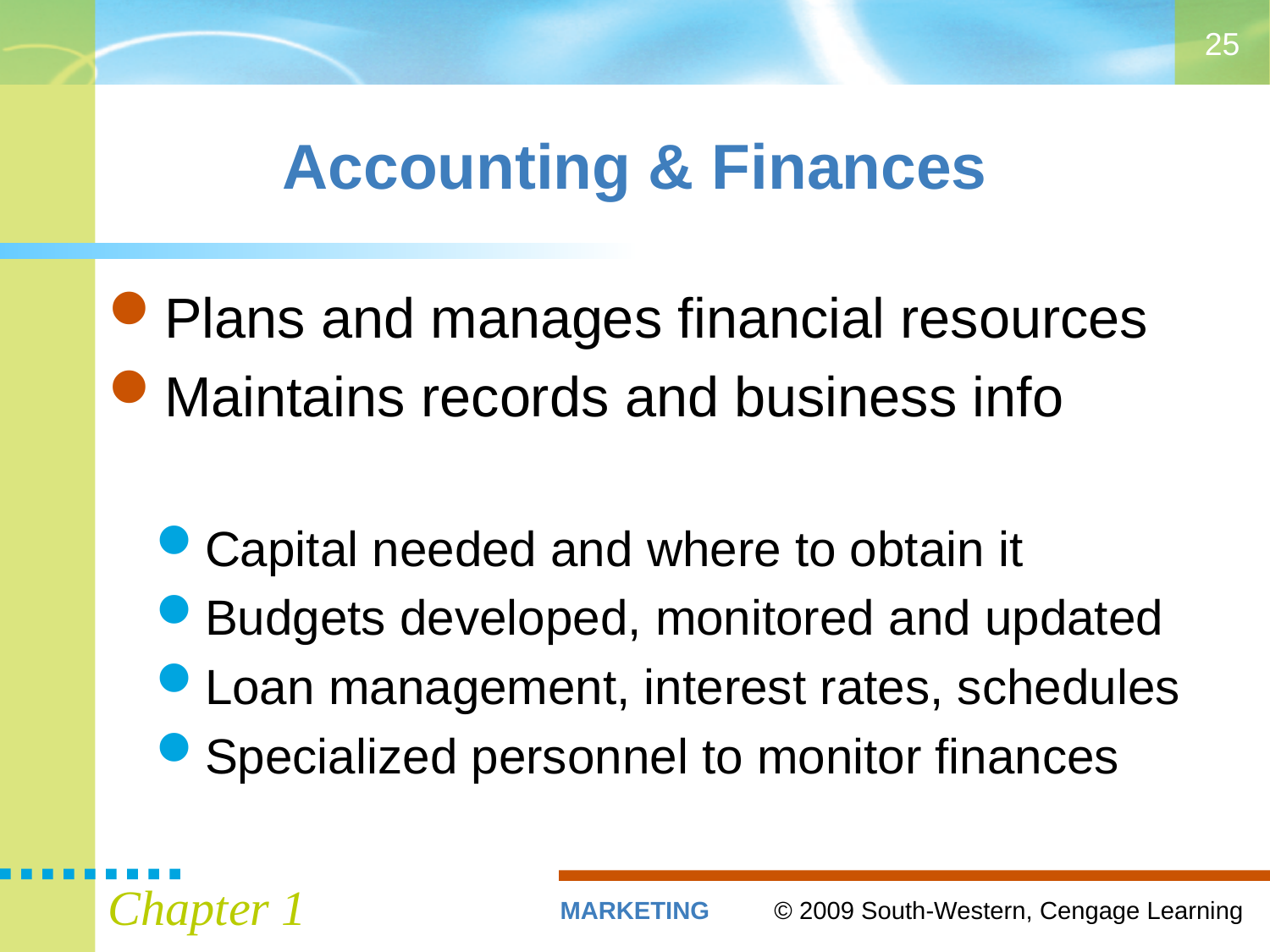

25
# Accounting & Finances
Plans and manages financial resources
Maintains records and business info

Capital needed and where to obtain it
Budgets developed, monitored and updated
Loan management, interest rates, schedules
Specialized personnel to monitor finances
Chapter 1